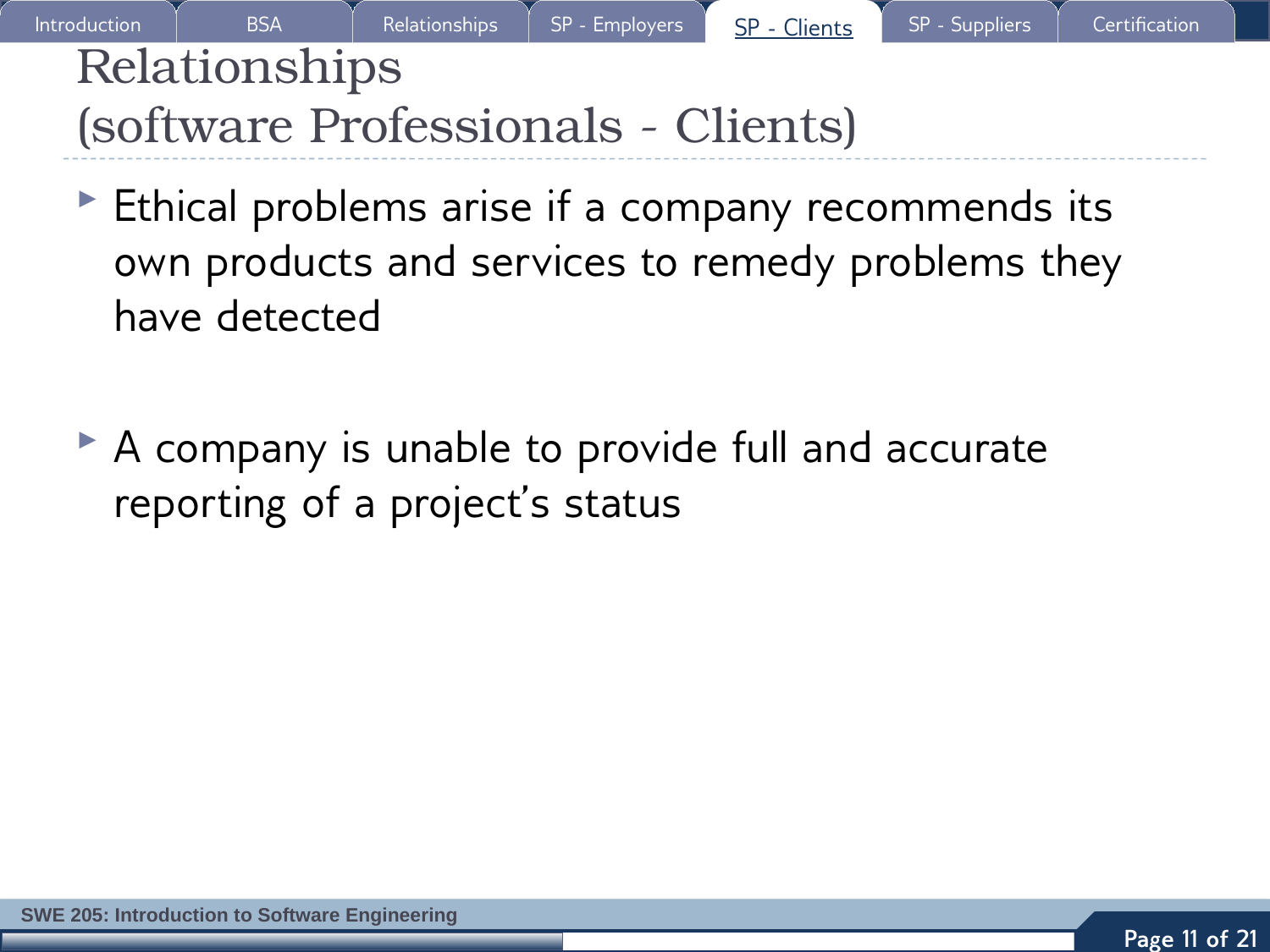

Introduction
BSA
Relationships
SP - Employers
SP - Clients
SP - Suppliers
Certification
# Relationships (software Professionals - Clients)
Ethical problems arise if a company recommends its own products and services to remedy problems they have detected

A company is unable to provide full and accurate reporting of a project’s status
11
Page 11 of 21